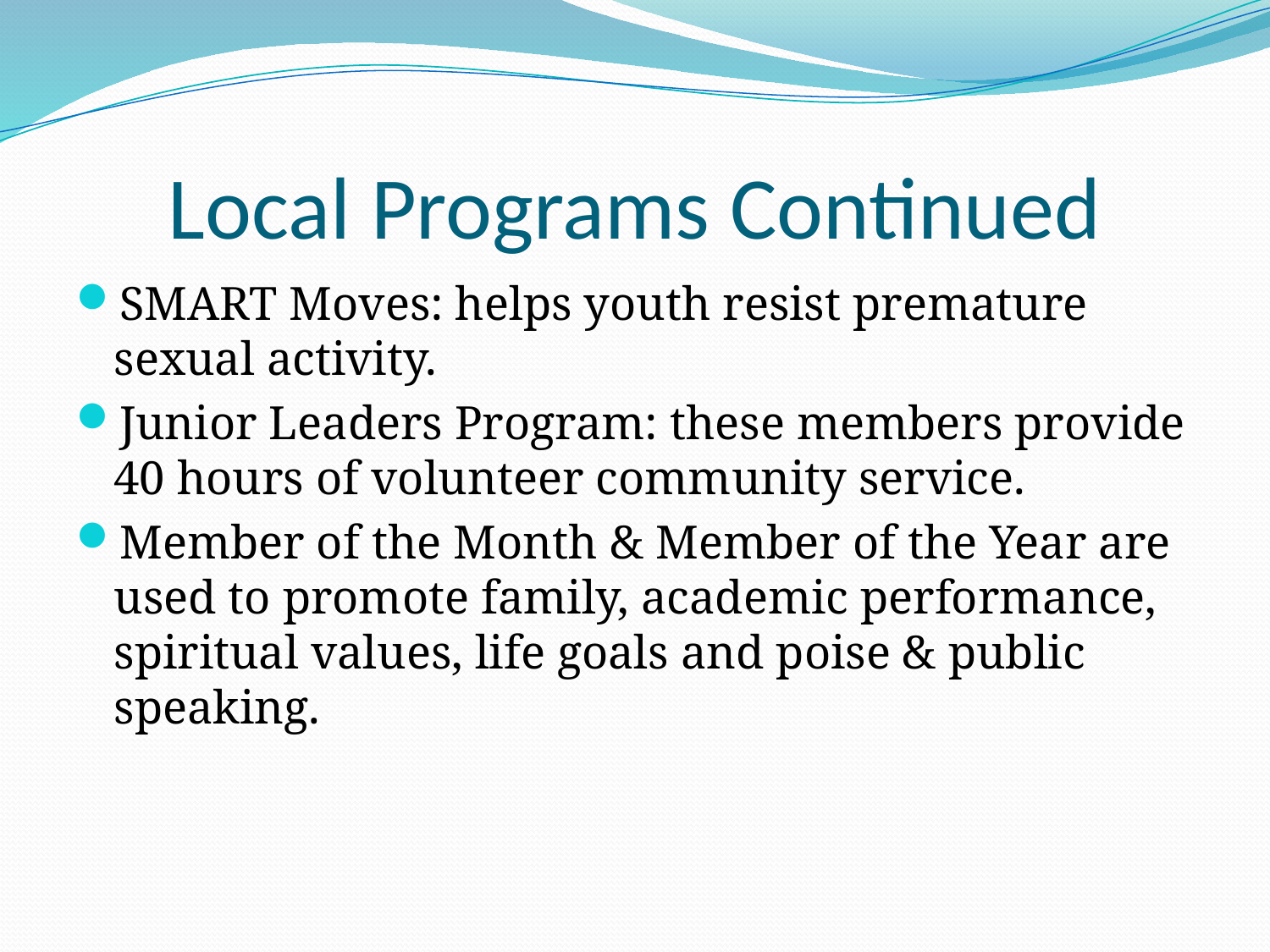

# Local Programs Continued
SMART Moves: helps youth resist premature sexual activity.
Junior Leaders Program: these members provide 40 hours of volunteer community service.
Member of the Month & Member of the Year are used to promote family, academic performance, spiritual values, life goals and poise & public speaking.